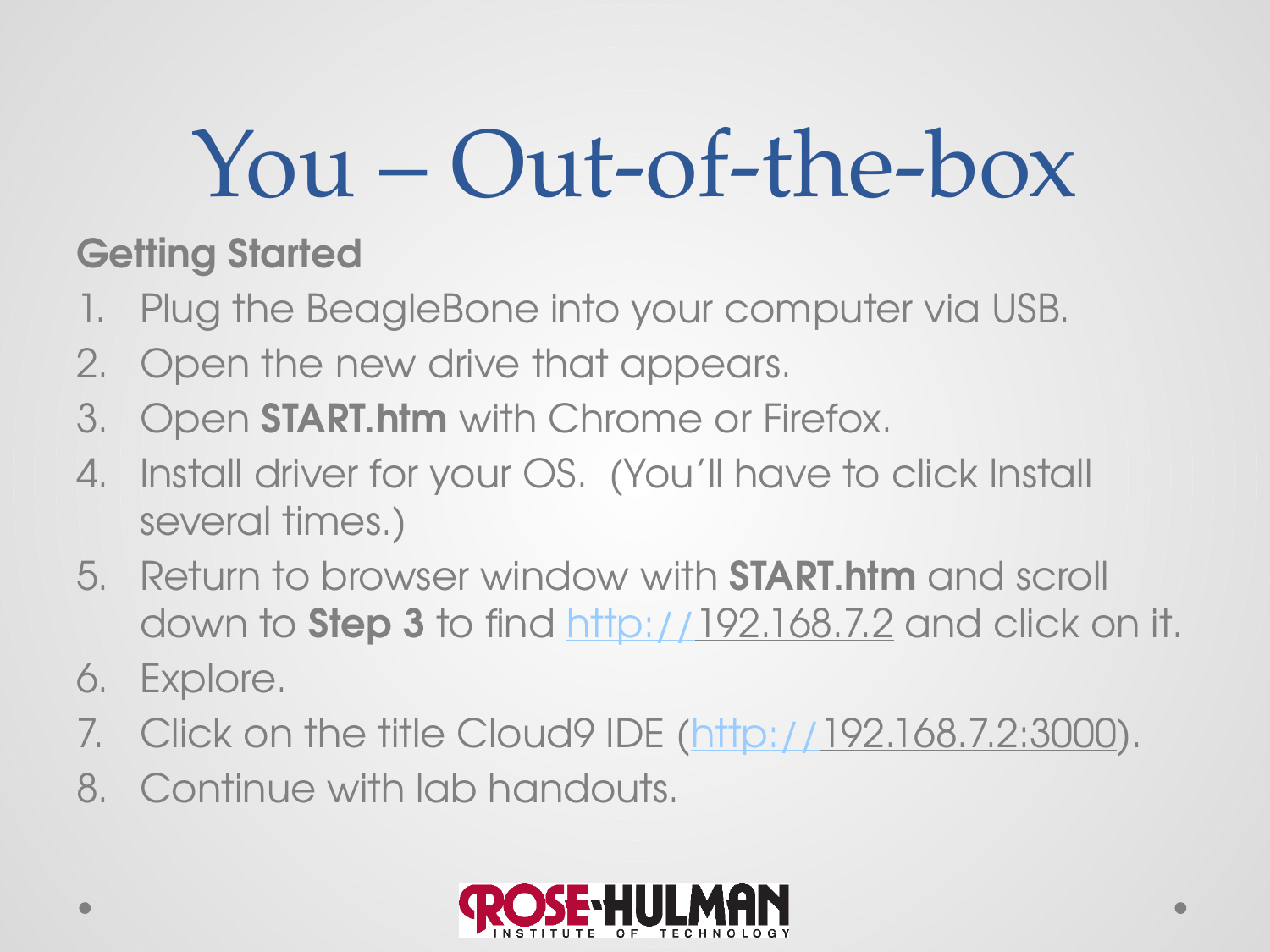

# You – Out-of-the-box
Getting Started
Plug the BeagleBone into your computer via USB.
Open the new drive that appears.
Open START.htm with Chrome or Firefox.
Install driver for your OS.  (You’ll have to click Install several times.)
Return to browser window with START.htm and scroll down to Step 3 to find http://192.168.7.2 and click on it.
Explore.
Click on the title Cloud9 IDE (http://192.168.7.2:3000).
Continue with lab handouts.